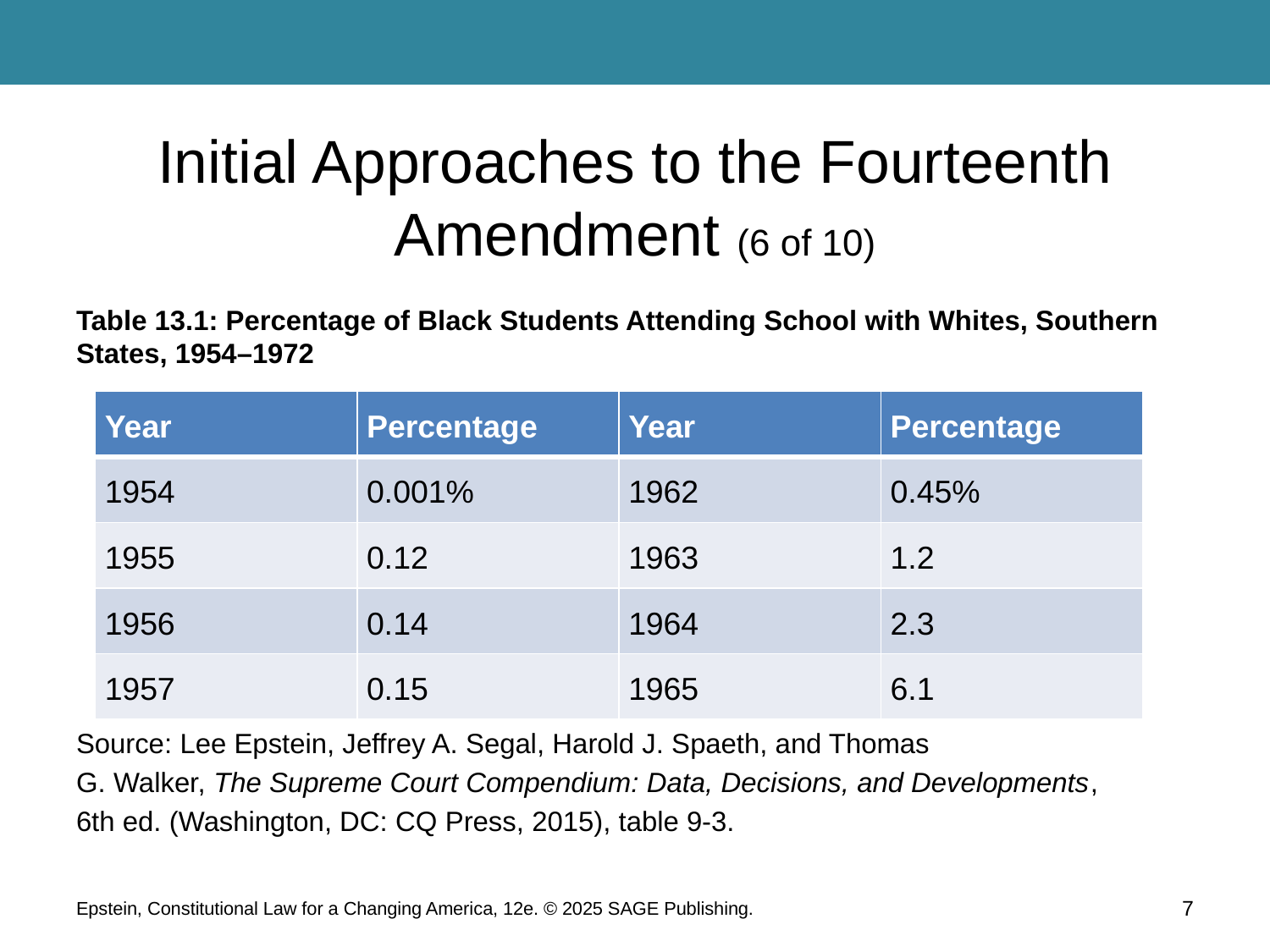

# Initial Approaches to the Fourteenth Amendment (6 of 10)
Table 13.1: Percentage of Black Students Attending School with Whites, Southern States, 1954–1972

Source: Lee Epstein, Jeffrey A. Segal, Harold J. Spaeth, and Thomas
G. Walker, The Supreme Court Compendium: Data, Decisions, and Developments,
6th ed. (Washington, DC: CQ Press, 2015), table 9-3.
| Year | Percentage | Year | Percentage |
| --- | --- | --- | --- |
| 1954 | 0.001% | 1962 | 0.45% |
| 1955 | 0.12 | 1963 | 1.2 |
| 1956 | 0.14 | 1964 | 2.3 |
| 1957 | 0.15 | 1965 | 6.1 |
Epstein, Constitutional Law for a Changing America, 12e. © 2025 SAGE Publishing.
7